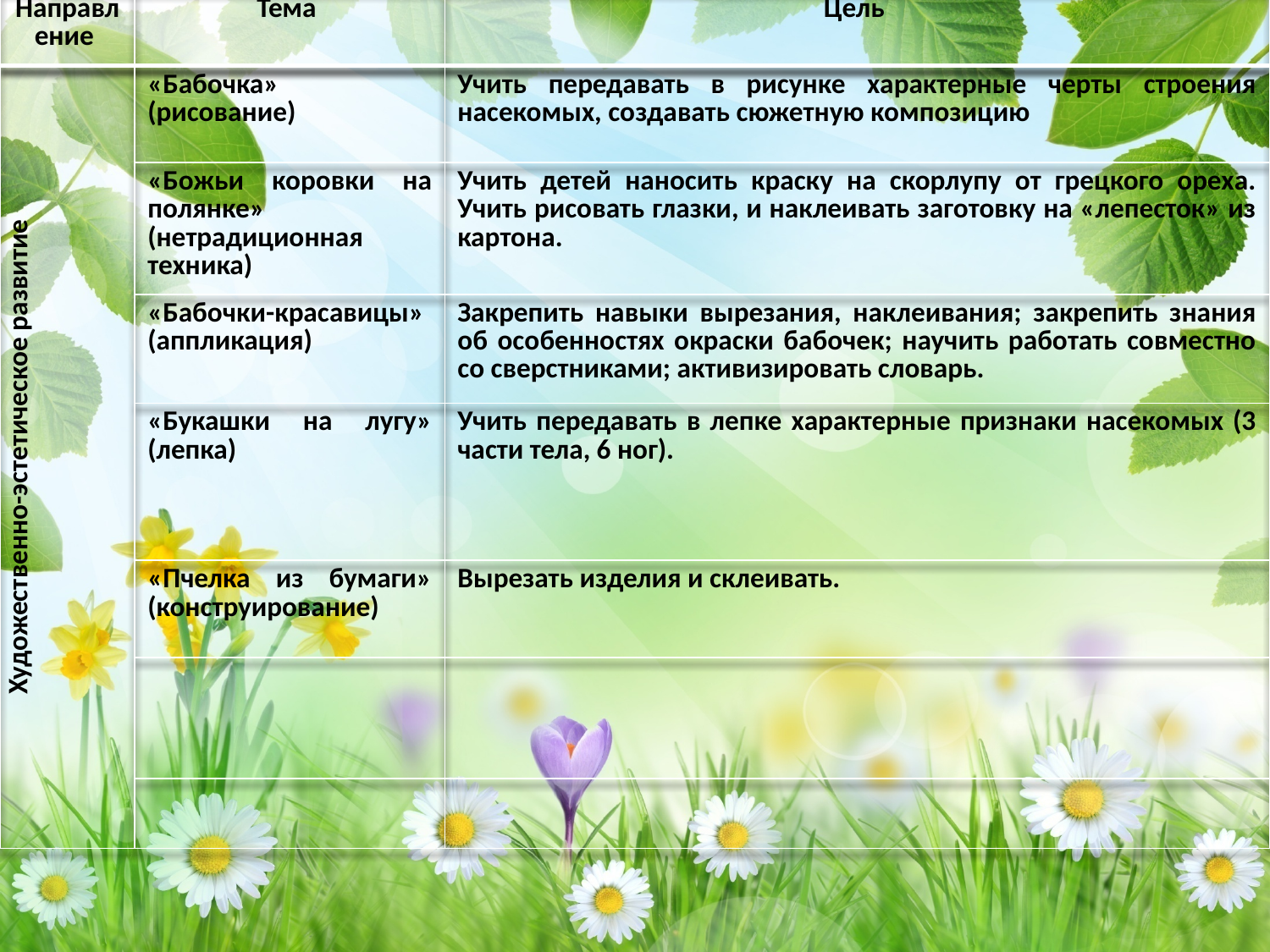

| Направление | Тема | Цель |
| --- | --- | --- |
| Художественно-эстетическое развитие | «Бабочка» (рисование) | Учить передавать в рисунке характерные черты строения насекомых, создавать сюжетную композицию |
|  | «Божьи коровки на полянке» (нетрадиционная техника) | Учить детей наносить краску на скорлупу от грецкого ореха. Учить рисовать глазки, и наклеивать заготовку на «лепесток» из картона. |
|  | «Бабочки-красавицы» (аппликация) | Закрепить навыки вырезания, наклеивания; закрепить знания об особенностях окраски бабочек; научить работать совместно со сверстниками; активизировать словарь. |
|  | «Букашки на лугу» (лепка) | Учить передавать в лепке характерные признаки насекомых (3 части тела, 6 ног). |
|  | «Пчелка из бумаги» (конструирование) | Вырезать изделия и склеивать. |
|  |  |  |
|  |  |  |